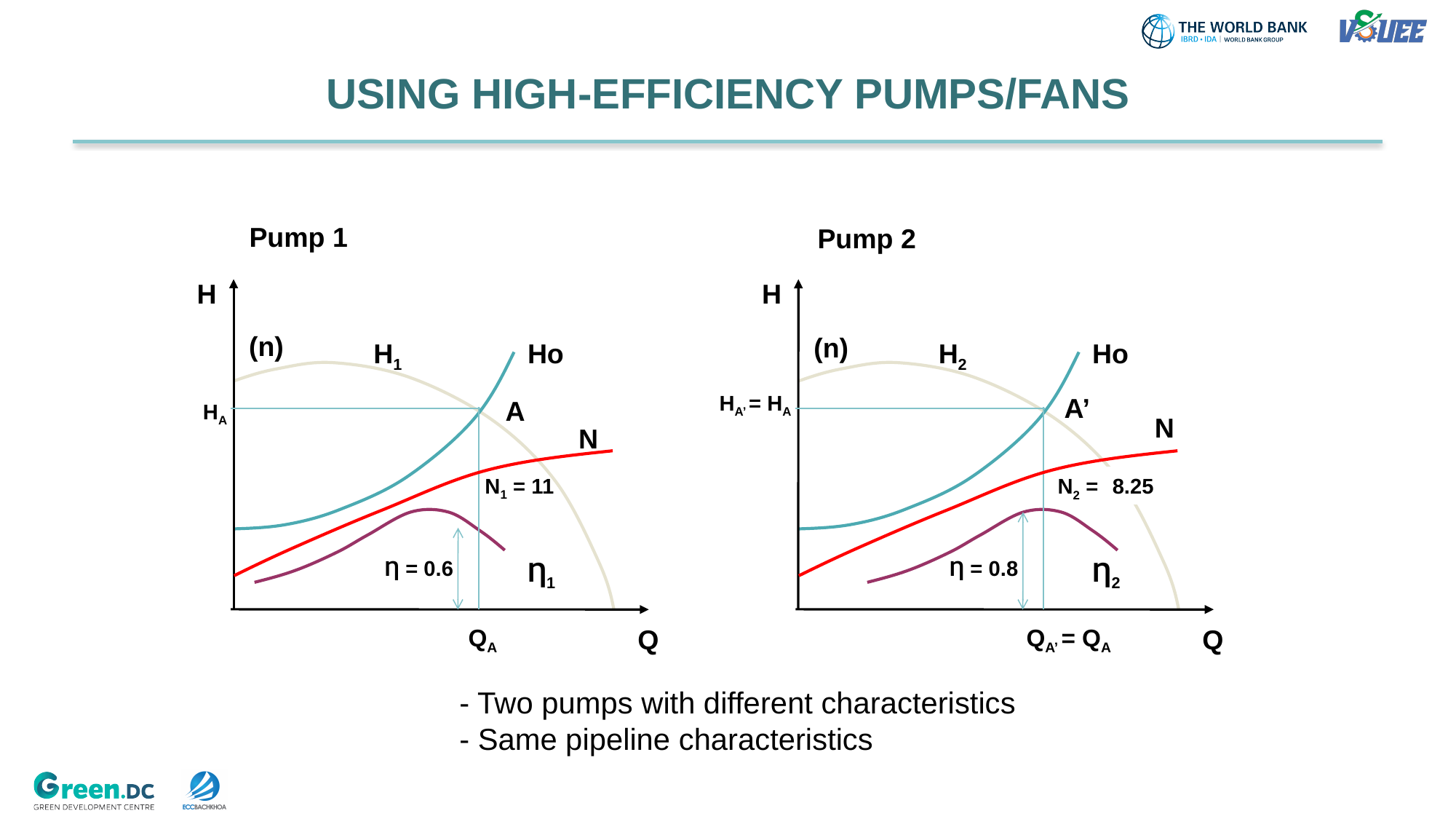

USING HIGH-EFFICIENCY PUMPS/FANS
Pump 1
H
(n)
H1
Ho

A
 HA
N

N1 = 11

Ƞ = 0.6
Ƞ1
 QA
Q
Pump 2
H
(n)
H2
Ho

A’
HA’ = HA
N

N2 = ???
8.25

Ƞ = 0.8
Ƞ2
QA’ = QA
Q
- Two pumps with different characteristics
- Same pipeline characteristics